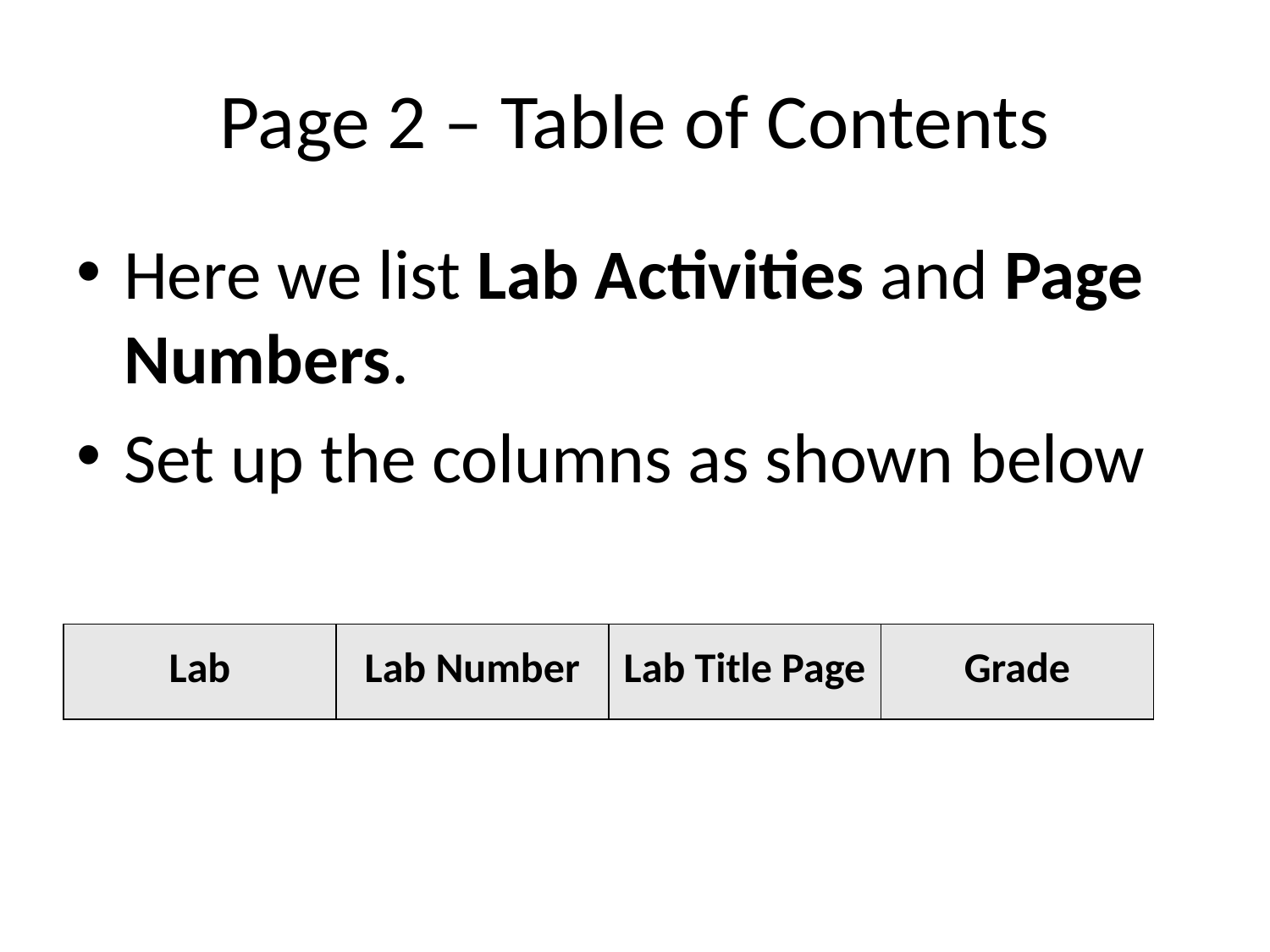

# Page 2 – Table of Contents
Here we list Lab Activities and Page Numbers.
Set up the columns as shown below
| Lab | Lab Number | Lab Title Page | Grade |
| --- | --- | --- | --- |